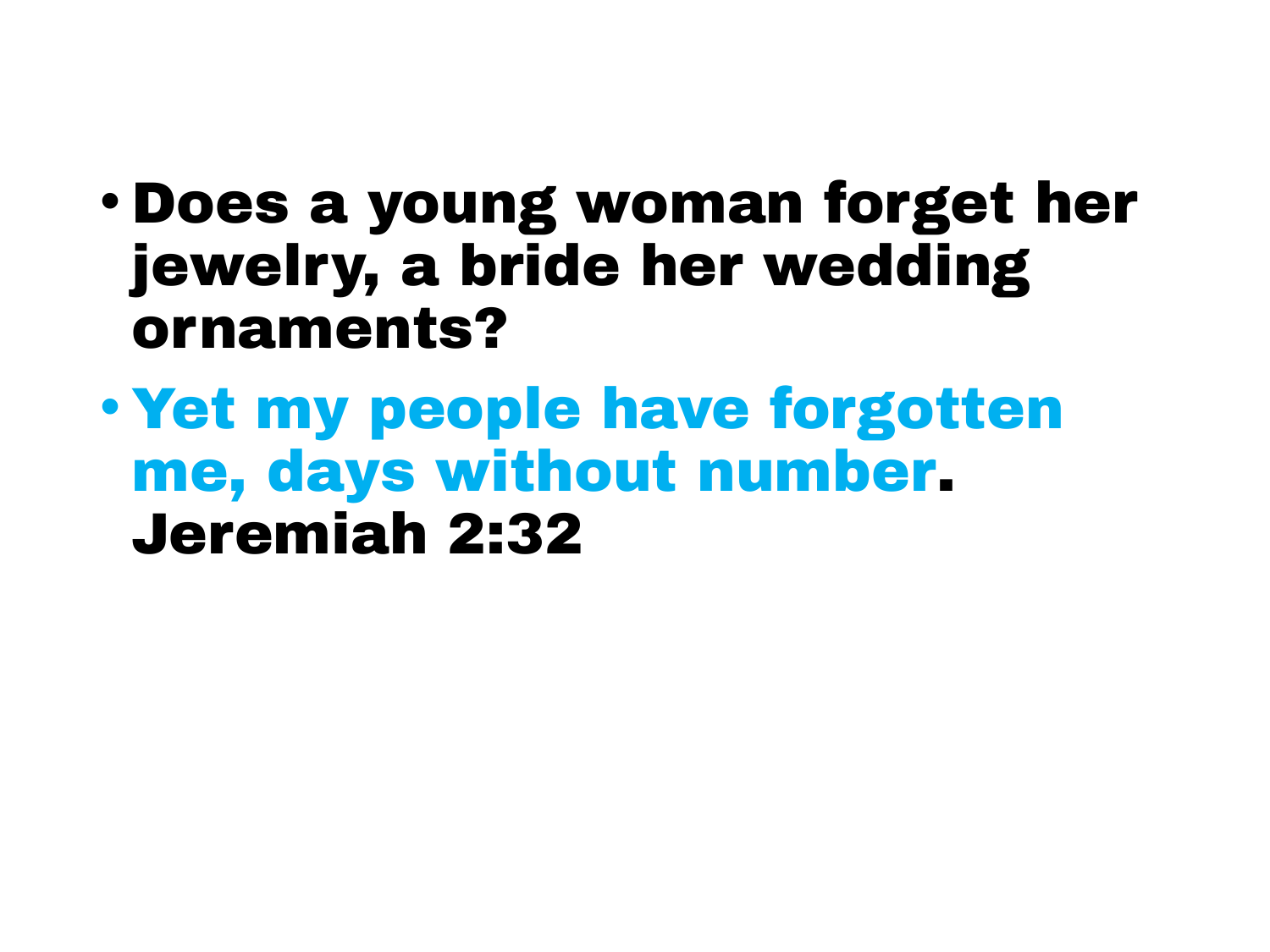

#
Does a young woman forget her jewelry, a bride her wedding ornaments?
Yet my people have forgotten me, days without number. Jeremiah 2:32